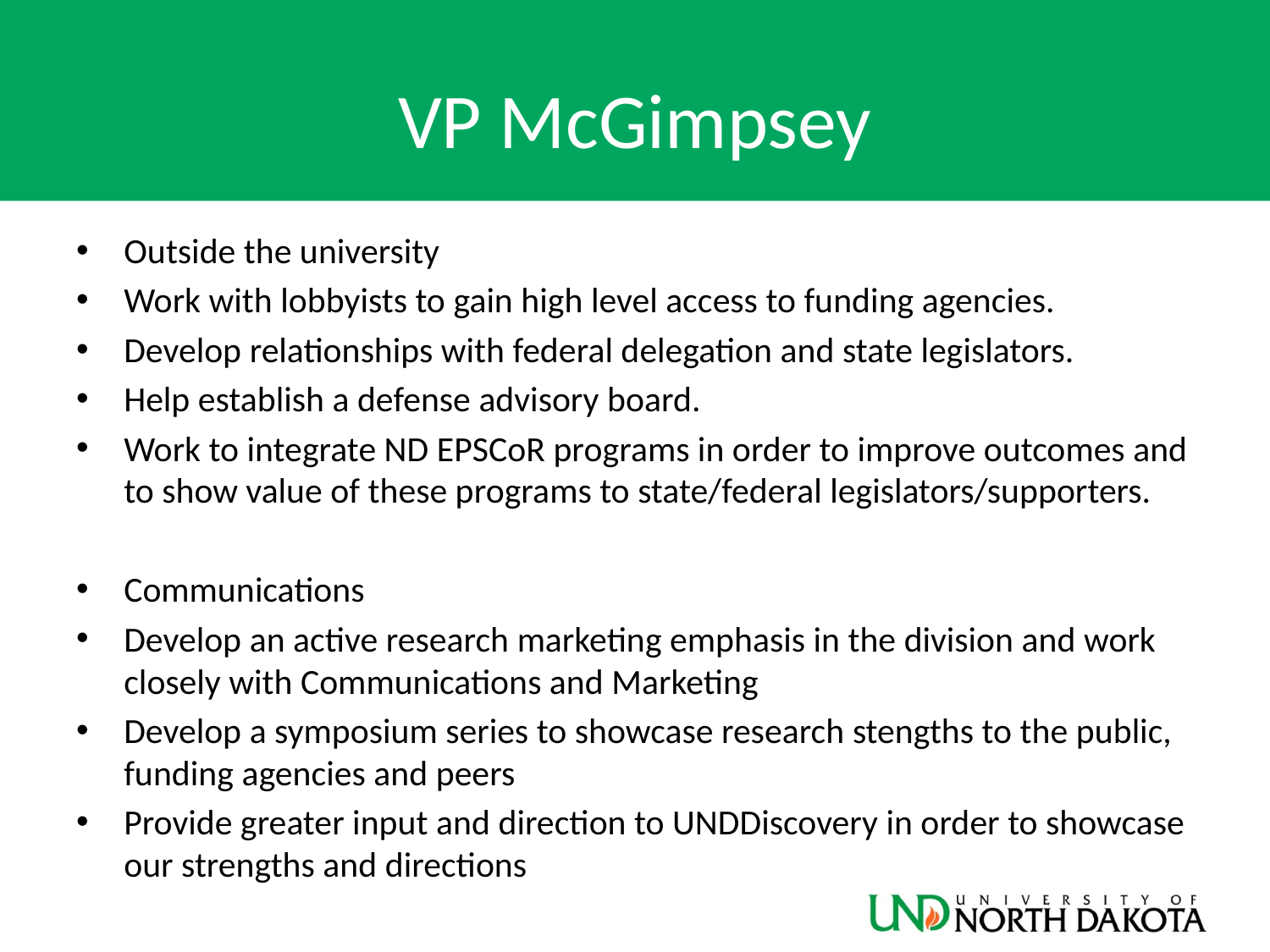

# VP McGimpsey
Outside the university
Work with lobbyists to gain high level access to funding agencies.
Develop relationships with federal delegation and state legislators.
Help establish a defense advisory board.
Work to integrate ND EPSCoR programs in order to improve outcomes and to show value of these programs to state/federal legislators/supporters.

Communications
Develop an active research marketing emphasis in the division and work closely with Communications and Marketing
Develop a symposium series to showcase research stengths to the public, funding agencies and peers
Provide greater input and direction to UNDDiscovery in order to showcase our strengths and directions